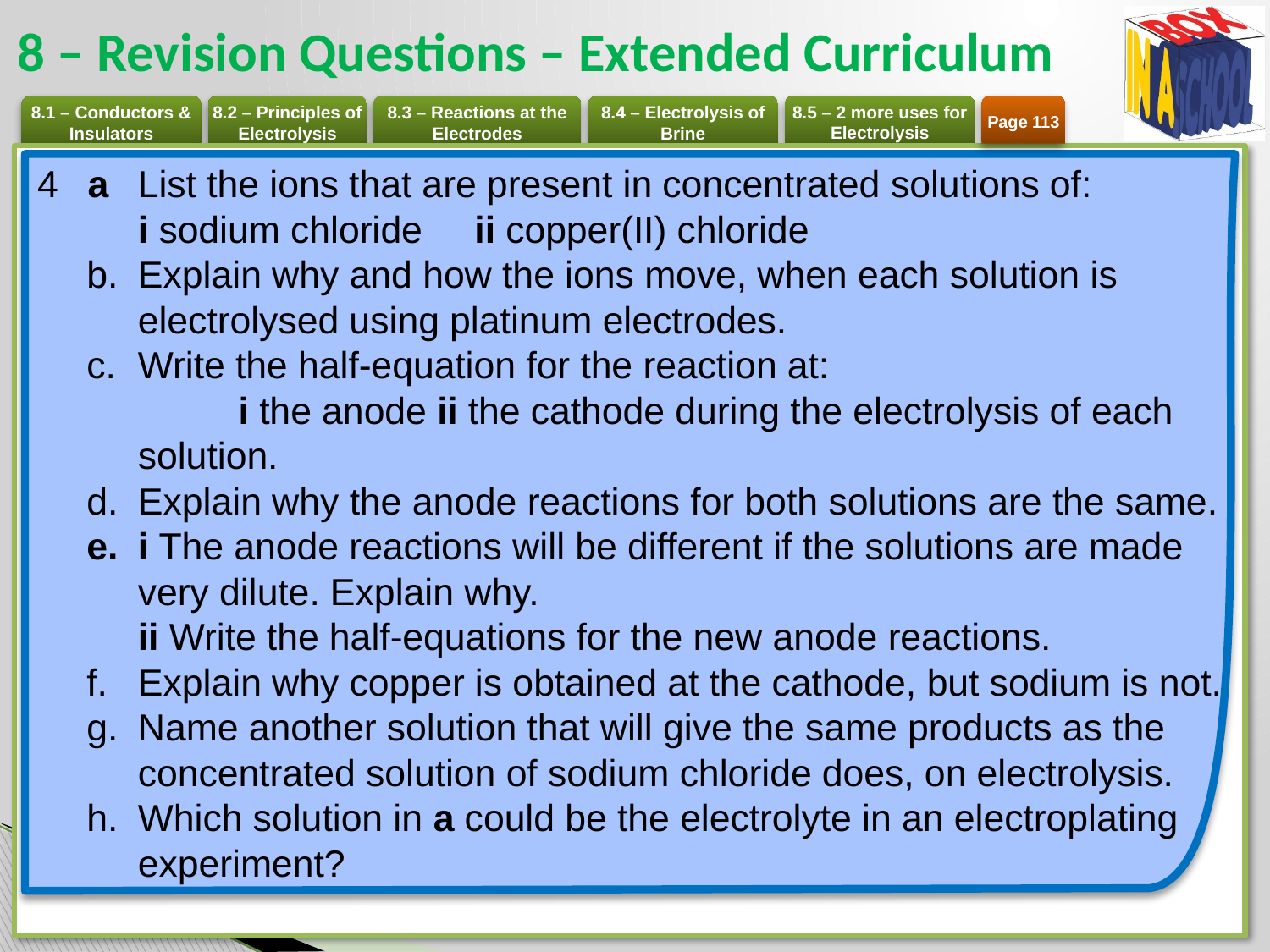

# 8 – Revision Questions – Extended Curriculum
Page 113
4 	a 	List the ions that are present in concentrated solutions of:
	i sodium chloride     ii copper(II) chloride
Explain why and how the ions move, when each solution is electrolysed using platinum electrodes.
Write the half-equation for the reaction at:
	i the anode ii the cathode during the electrolysis of each solution.
Explain why the anode reactions for both solutions are the same.
i The anode reactions will be different if the solutions are made very dilute. Explain why.
ii Write the half-equations for the new anode reactions.
Explain why copper is obtained at the cathode, but sodium is not.
Name another solution that will give the same products as the concentrated solution of sodium chloride does, on electrolysis.
Which solution in a could be the electrolyte in an electroplating experiment?